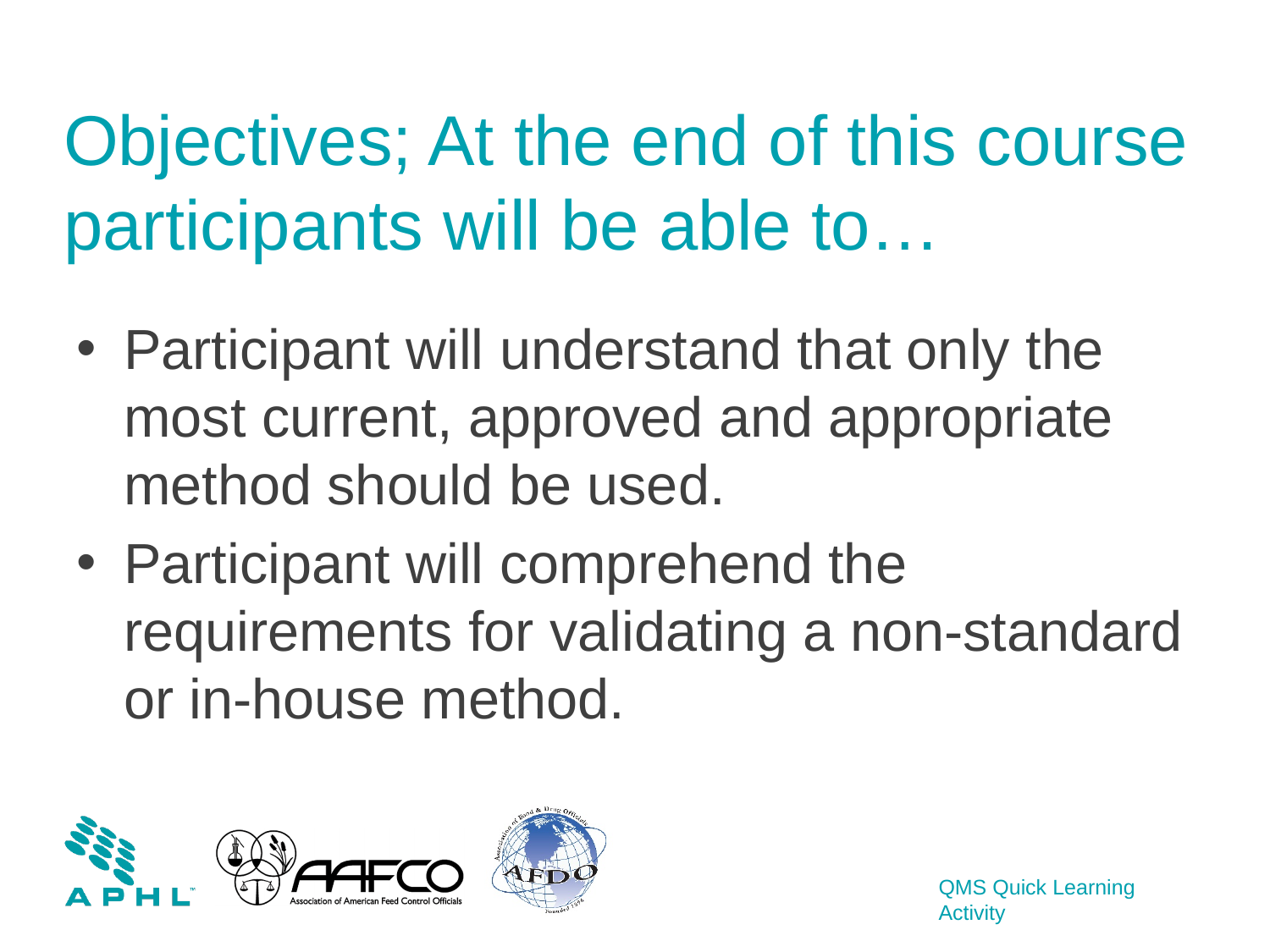

# Objectives; At the end of this course participants will be able to…
Participant will understand that only the most current, approved and appropriate method should be used.
Participant will comprehend the requirements for validating a non-standard or in-house method.